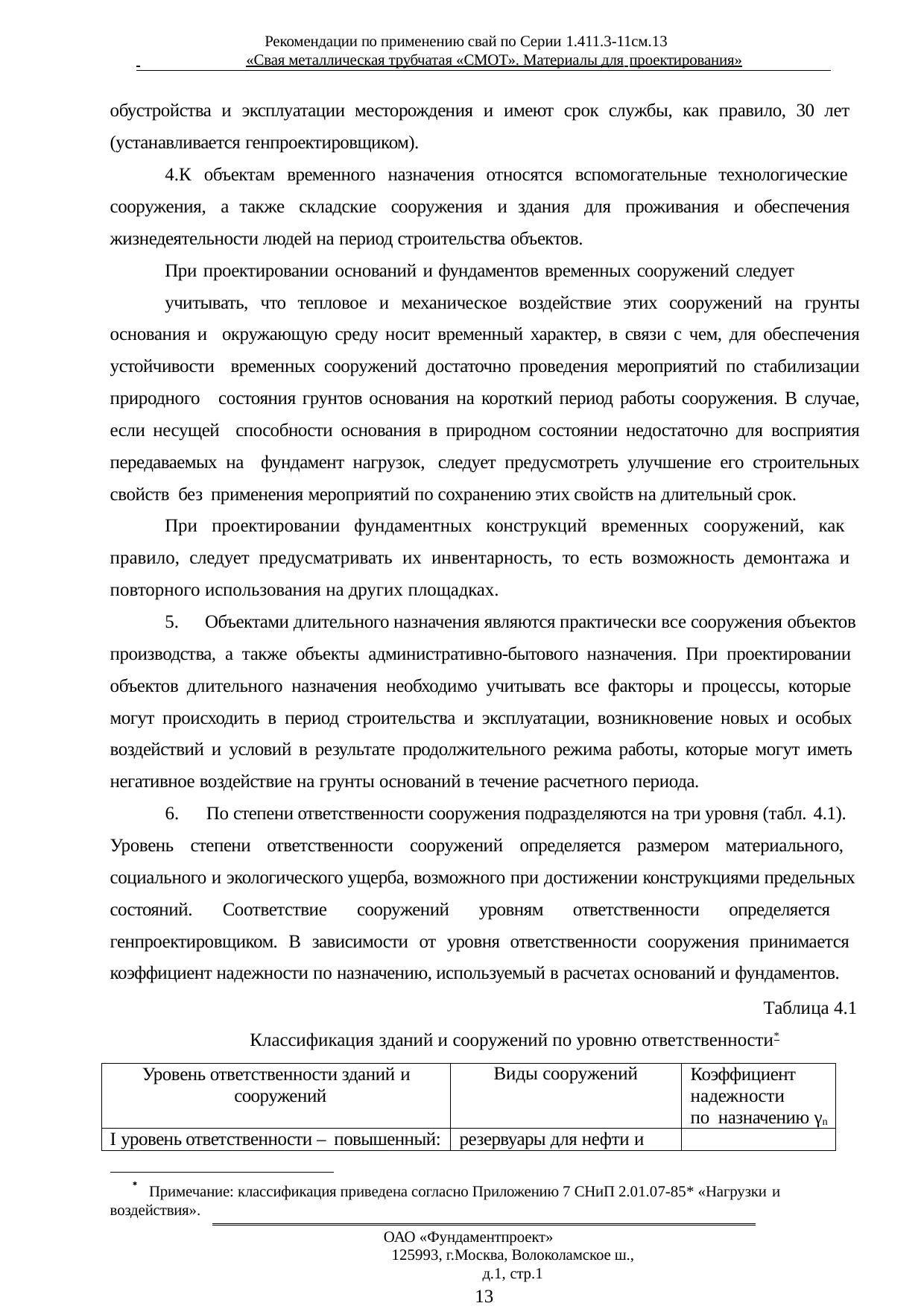

Рекомендации по применению свай по Серии 1.411.3-11см.13
 	«Свая металлическая трубчатая «СМОТ». Материалы для проектирования»

обустройства и эксплуатации месторождения и имеют срок службы, как правило, 30 лет  (устанавливается генпроектировщиком).
К объектам временного назначения относятся вспомогательные технологические  сооружения, а также складские сооружения и здания для проживания и обеспечения  жизнедеятельности людей на период строительства объектов.
При проектировании оснований и фундаментов временных сооружений следует
учитывать, что тепловое и механическое воздействие этих сооружений на грунты основания и  окружающую среду носит временный характер, в связи с чем, для обеспечения устойчивости  временных сооружений достаточно проведения мероприятий по стабилизации природного  состояния грунтов основания на короткий период работы сооружения. В случае, если несущей  способности основания в природном состоянии недостаточно для восприятия передаваемых на  фундамент нагрузок, следует предусмотреть улучшение его строительных свойств без  применения мероприятий по сохранению этих свойств на длительный срок.
При проектировании фундаментных конструкций временных сооружений, как  правило, следует предусматривать их инвентарность, то есть возможность демонтажа и  повторного использования на других площадках.
Объектами длительного назначения являются практически все сооружения объектов
производства, а также объекты административно-бытового назначения. При проектировании  объектов длительного назначения необходимо учитывать все факторы и процессы, которые  могут происходить в период строительства и эксплуатации, возникновение новых и особых  воздействий и условий в результате продолжительного режима работы, которые могут иметь  негативное воздействие на грунты оснований в течение расчетного периода.
По степени ответственности сооружения подразделяются на три уровня (табл. 4.1).
Уровень степени ответственности сооружений определяется размером материального,  социального и экологического ущерба, возможного при достижении конструкциями предельных  состояний. Соответствие сооружений уровням ответственности определяется  генпроектировщиком. В зависимости от уровня ответственности сооружения принимается  коэффициент надежности по назначению, используемый в расчетах оснований и фундаментов.
Таблица 4.1  Классификация зданий и сооружений по уровню ответственности*
| Уровень ответственности зданий и сооружений | Виды сооружений | Коэффициент надежности по назначению γn |
| --- | --- | --- |
| I уровень ответственности – повышенный: | резервуары для нефти и |  |

*
Примечание: классификация приведена согласно Приложению 7 СНиП 2.01.07-85* «Нагрузки и
воздействия».
ОАО «Фундаментпроект»
125993, г.Москва, Волоколамское ш., д.1, стр.1
13